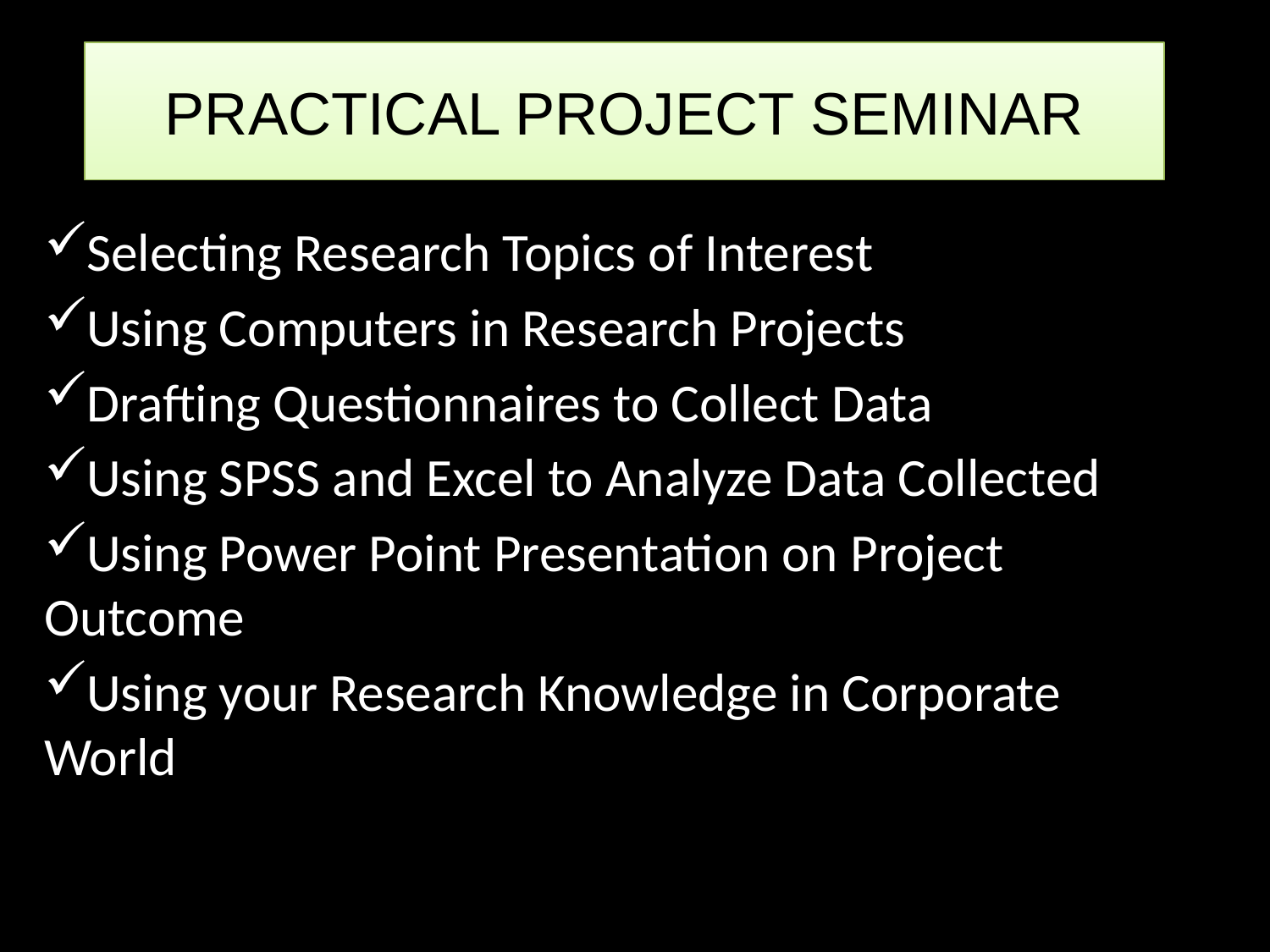

# PRACTICAL PROJECT SEMINAR
Selecting Research Topics of Interest
Using Computers in Research Projects
Drafting Questionnaires to Collect Data
Using SPSS and Excel to Analyze Data Collected
Using Power Point Presentation on Project Outcome
Using your Research Knowledge in Corporate World